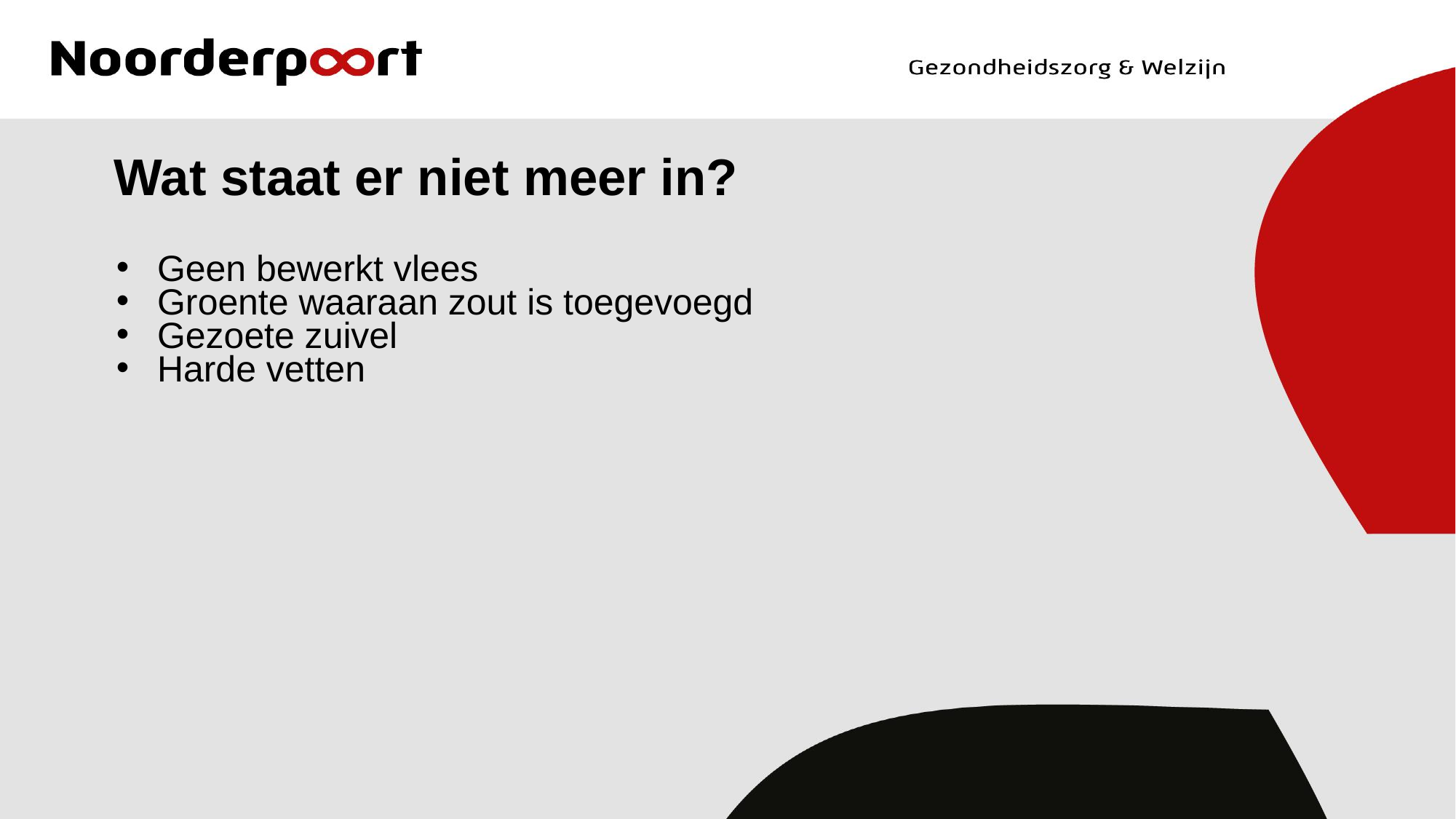

# Wat staat er niet meer in?
Geen bewerkt vlees
Groente waaraan zout is toegevoegd
Gezoete zuivel
Harde vetten